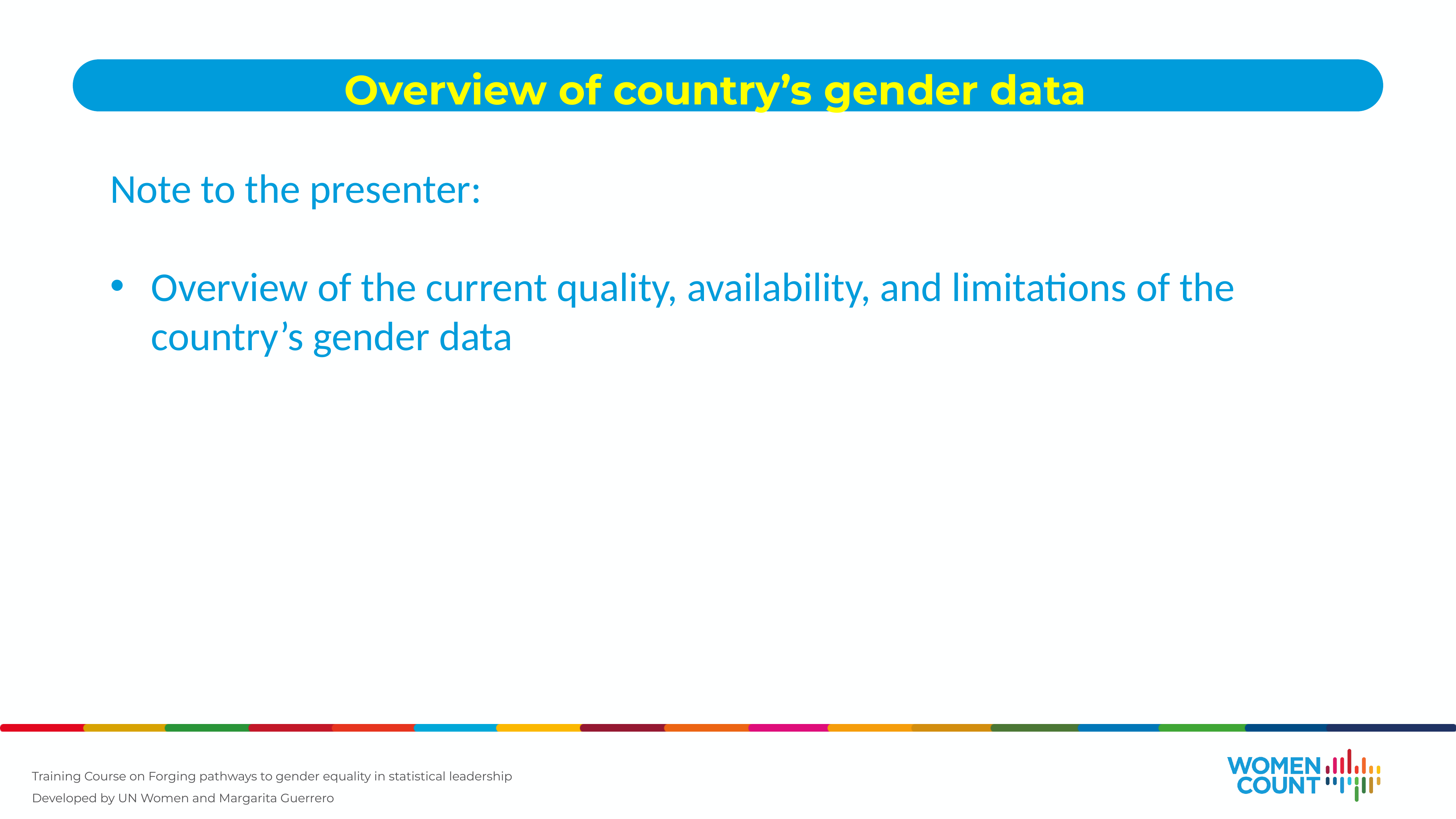

Overview of country’s gender data
Note to the presenter:

­Overview of the current quality, availability, and limitations of the country’s gender data
Training Course on Forging pathways to gender equality in statistical leadership
Developed by UN Women and Margarita Guerrero